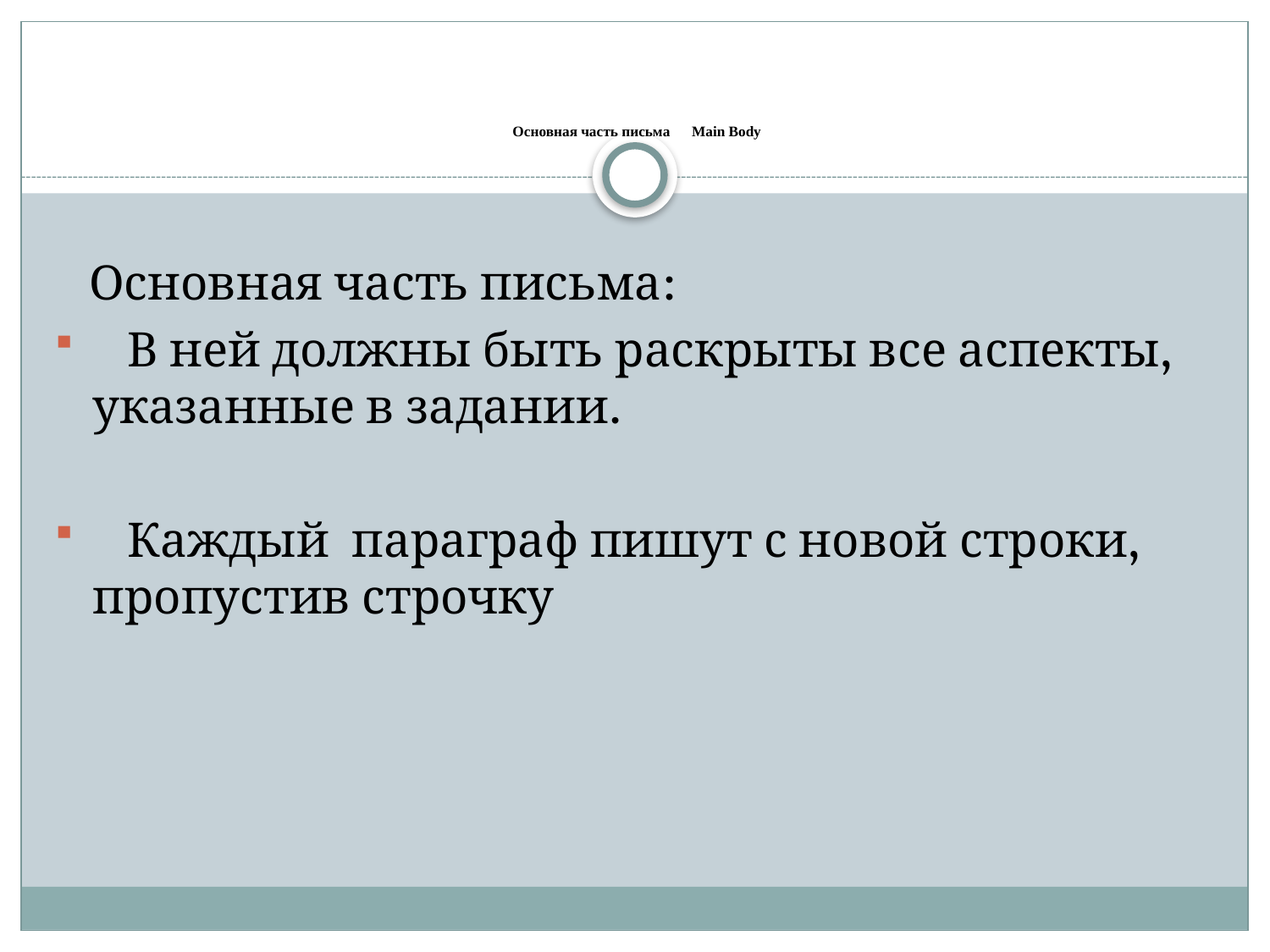

# Основная часть письма      Main Body
   Основная часть письма:
   В ней должны быть раскрыты все аспекты, указанные в задании.

   Каждый  параграф пишут с новой строки, пропустив строчку